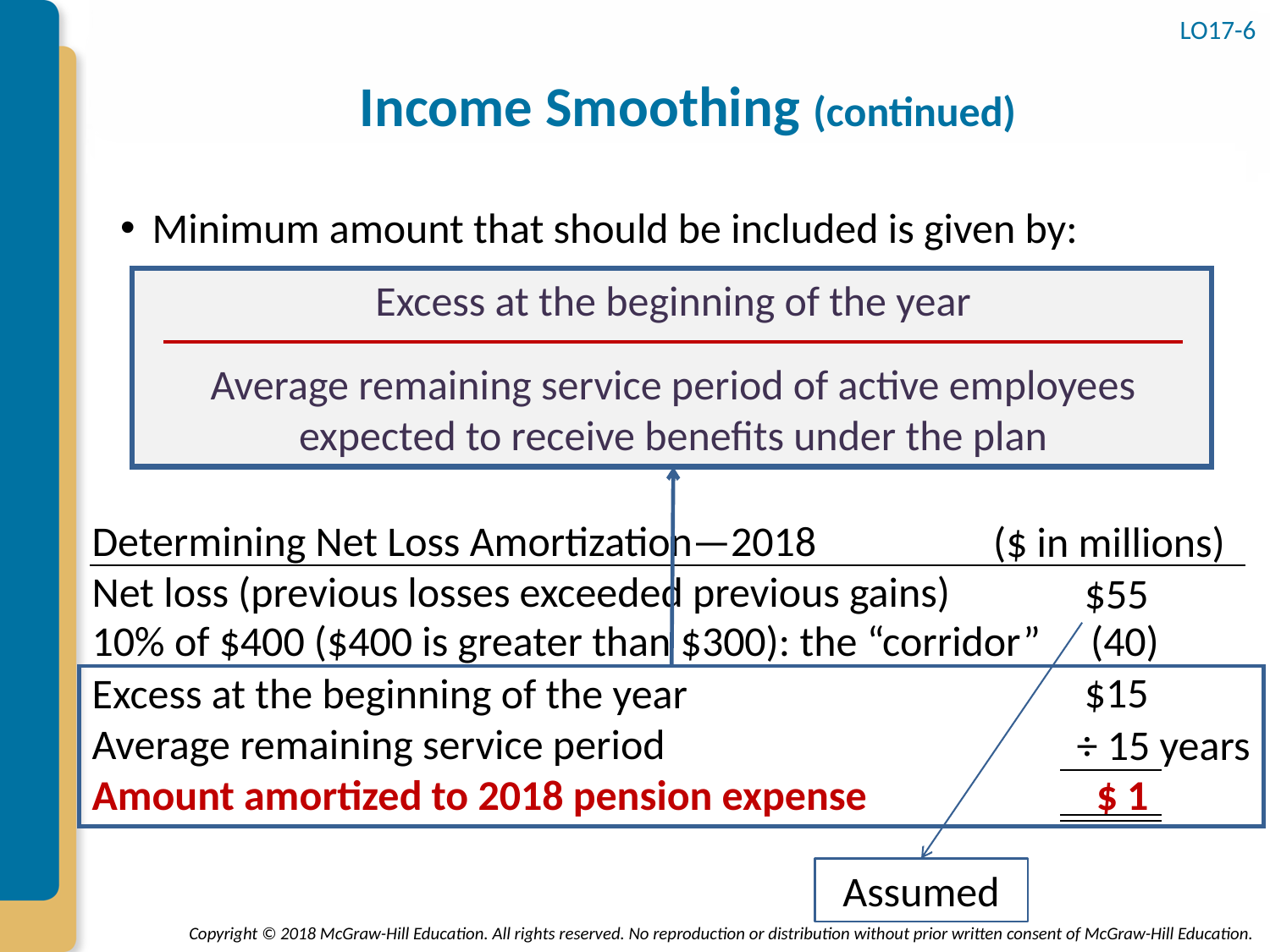

# Income Smoothing (continued)
LO17-6
Minimum amount that should be included is given by:

Excess at the beginning of the year

Average remaining service period of active employees expected to receive benefits under the plan

Determining Net Loss Amortization—2018
($ in millions)
Net loss (previous losses exceeded previous gains)
$55
10% of $400 ($400 is greater than $300): the “corridor”
(40)
$15
Excess at the beginning of the year

Average remaining service period
÷ 15 years
Amount amortized to 2018 pension expense
$ 1
Assumed